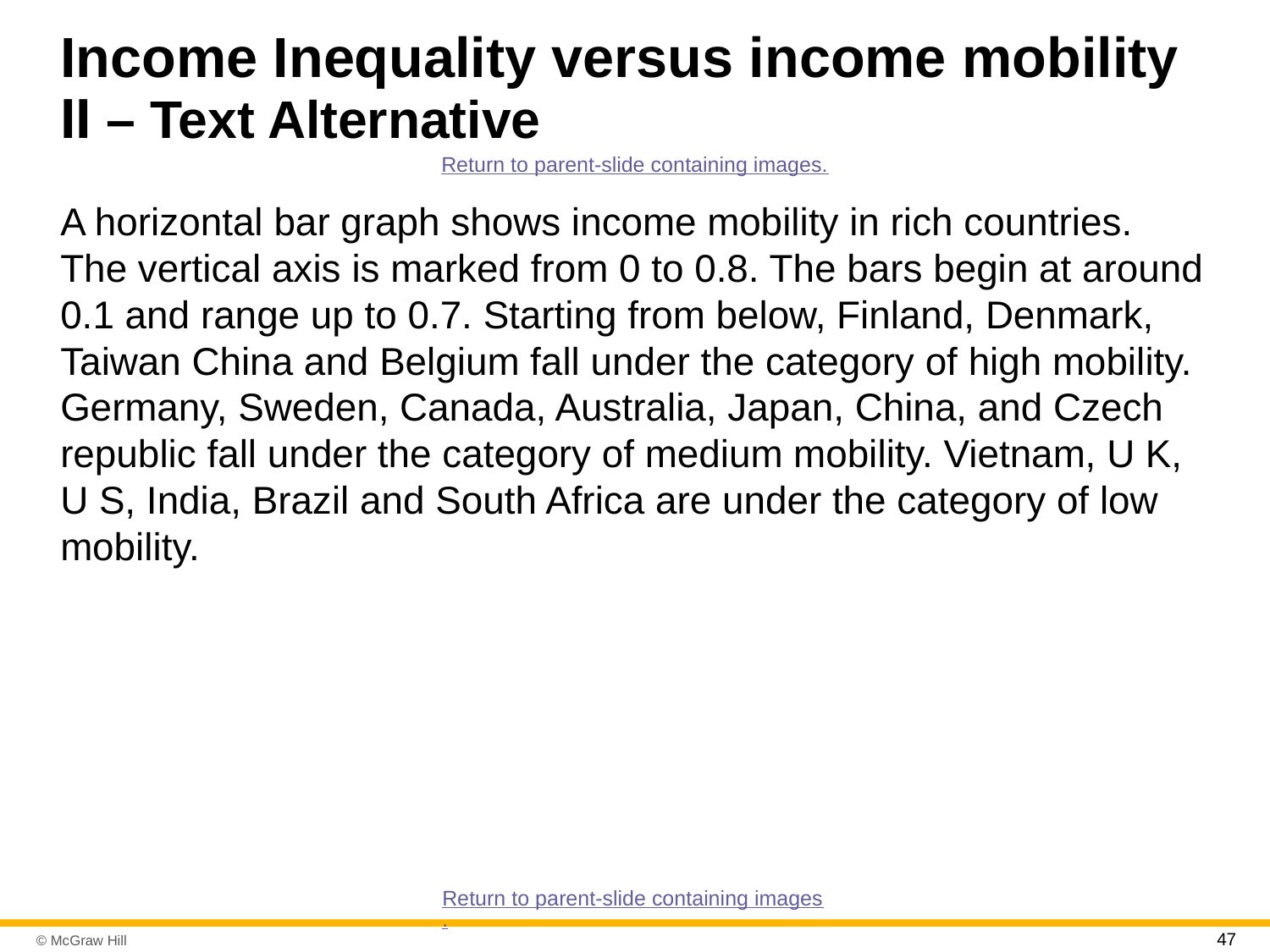

# Income Inequality versus income mobility II – Text Alternative
Return to parent-slide containing images.
A horizontal bar graph shows income mobility in rich countries. The vertical axis is marked from 0 to 0.8. The bars begin at around 0.1 and range up to 0.7. Starting from below, Finland, Denmark, Taiwan China and Belgium fall under the category of high mobility. Germany, Sweden, Canada, Australia, Japan, China, and Czech republic fall under the category of medium mobility. Vietnam, U K, U S, India, Brazil and South Africa are under the category of low mobility.
Return to parent-slide containing images.